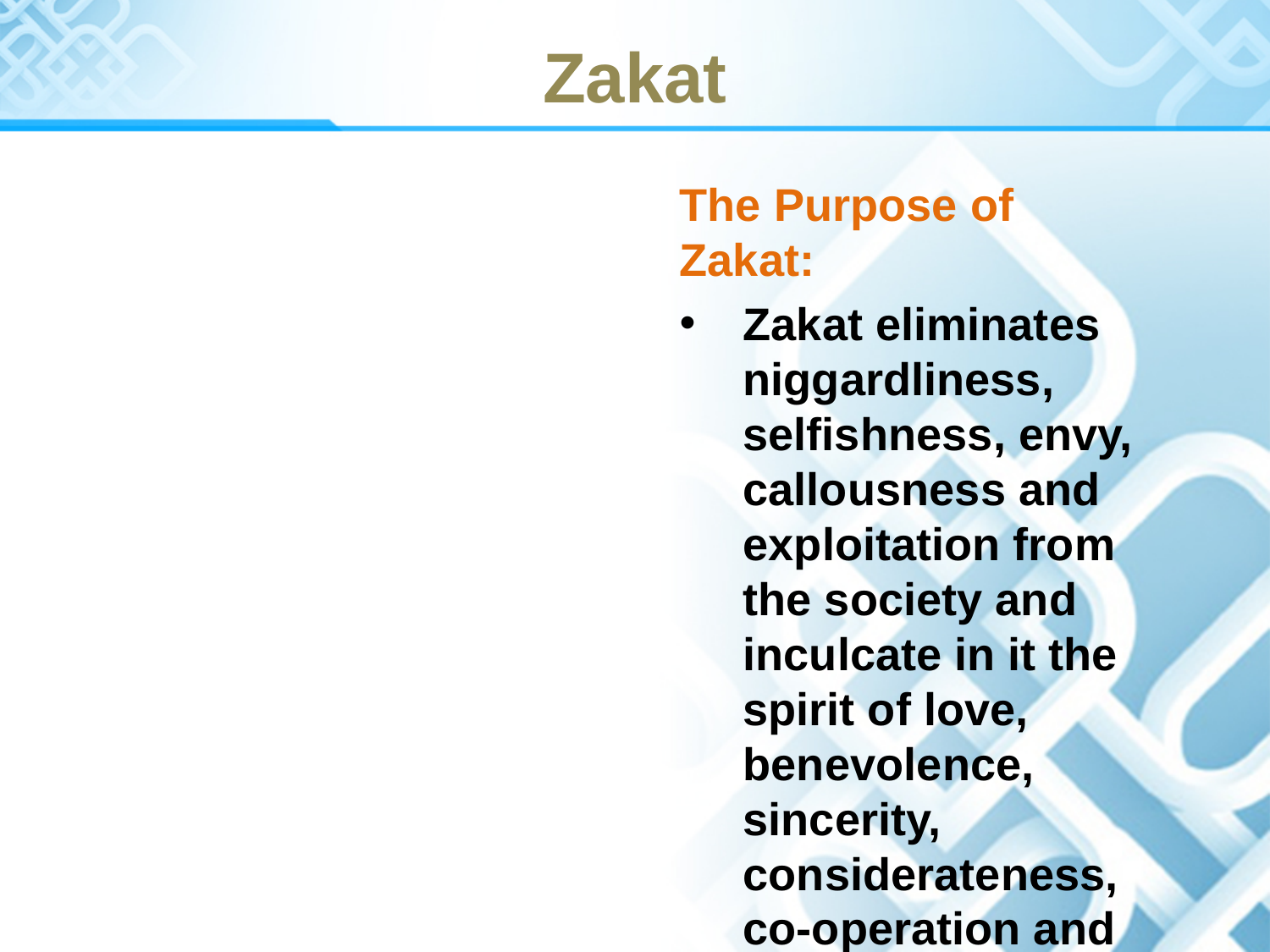

Zakat
The Purpose of Zakat:
Zakat eliminates niggardliness, selfishness, envy, callousness and exploitation from the society and inculcate in it the spirit of love, benevolence, sincerity, considerateness, co-operation and  brotherhood.